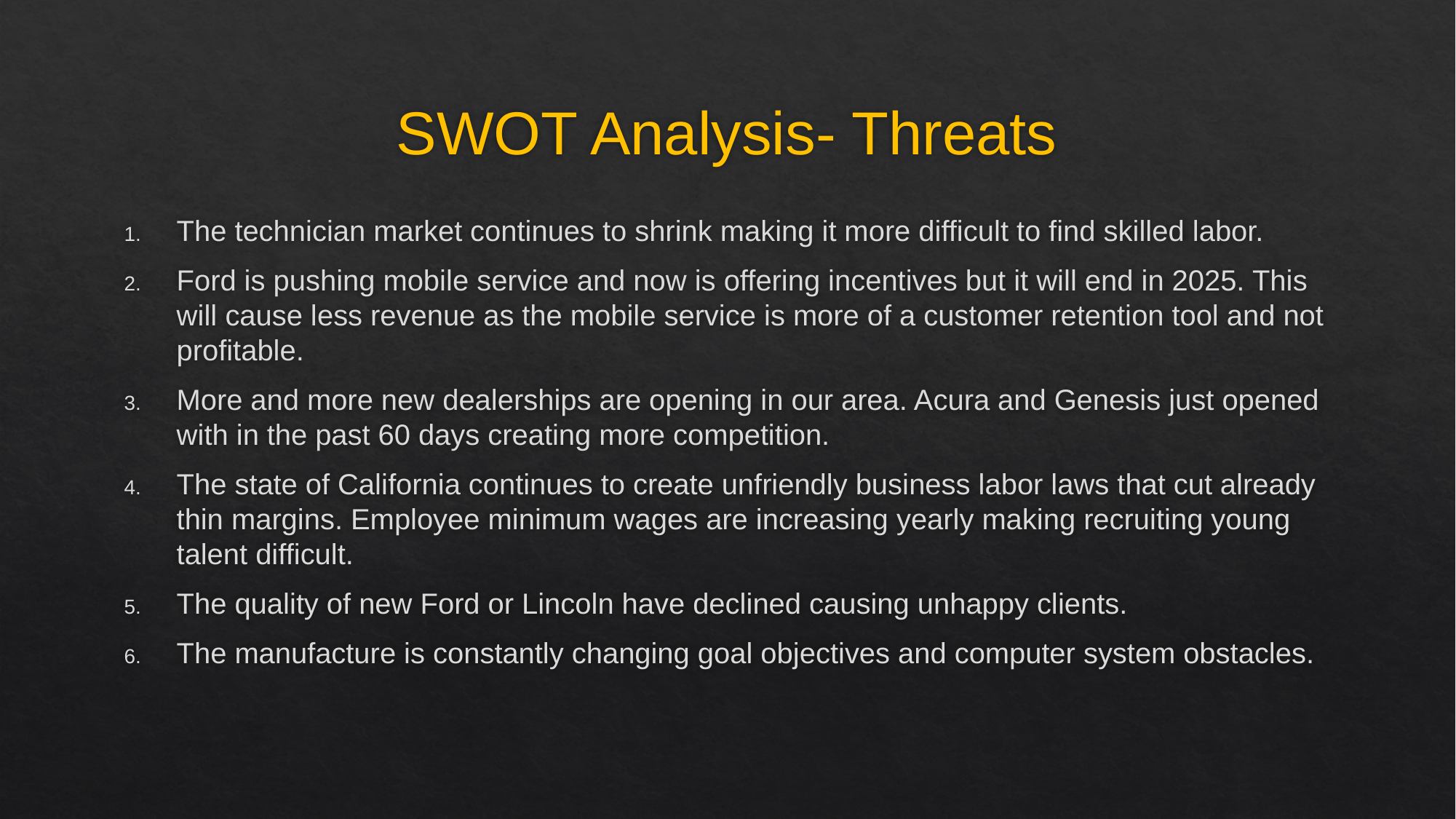

# SWOT Analysis- Threats
The technician market continues to shrink making it more difficult to find skilled labor.
Ford is pushing mobile service and now is offering incentives but it will end in 2025. This will cause less revenue as the mobile service is more of a customer retention tool and not profitable.
More and more new dealerships are opening in our area. Acura and Genesis just opened with in the past 60 days creating more competition.
The state of California continues to create unfriendly business labor laws that cut already thin margins. Employee minimum wages are increasing yearly making recruiting young talent difficult.
The quality of new Ford or Lincoln have declined causing unhappy clients.
The manufacture is constantly changing goal objectives and computer system obstacles.